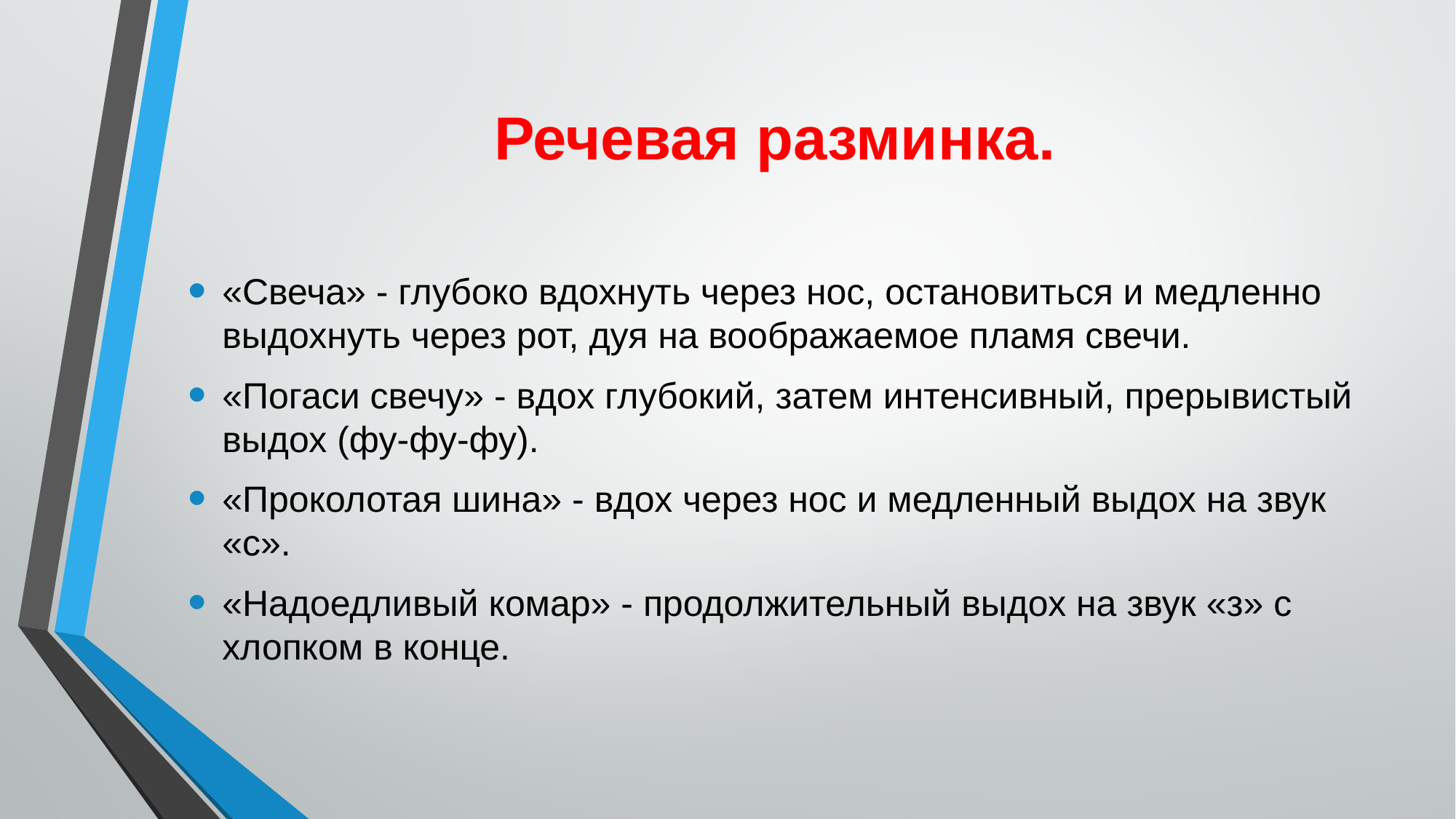

# Речевая разминка.
«Свеча» - глубоко вдохнуть через нос, остановиться и медленно выдохнуть через рот, дуя на воображаемое пламя свечи.
«Погаси свечу» - вдох глубокий, затем интенсивный, прерывистый выдох (фу-фу-фу).
«Проколотая шина» - вдох через нос и медленный выдох на звук «с».
«Надоедливый комар» - продолжительный выдох на звук «з» с хлопком в конце.